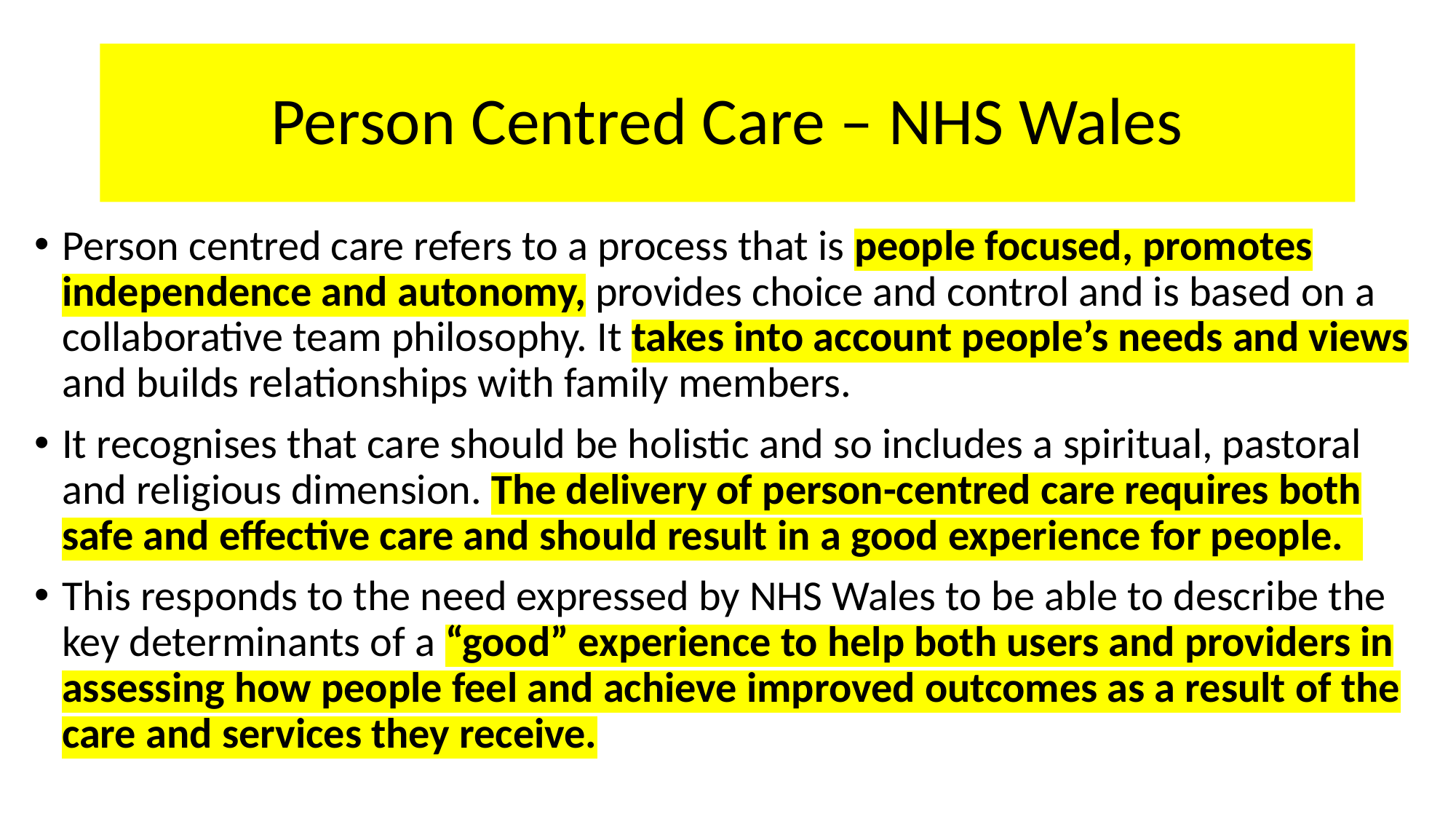

# Person Centred Care – NHS Wales
Person centred care refers to a process that is people focused, promotes independence and autonomy, provides choice and control and is based on a collaborative team philosophy. It takes into account people’s needs and views and builds relationships with family members.
It recognises that care should be holistic and so includes a spiritual, pastoral and religious dimension. The delivery of person-centred care requires both safe and effective care and should result in a good experience for people.
This responds to the need expressed by NHS Wales to be able to describe the key determinants of a “good” experience to help both users and providers in assessing how people feel and achieve improved outcomes as a result of the care and services they receive.